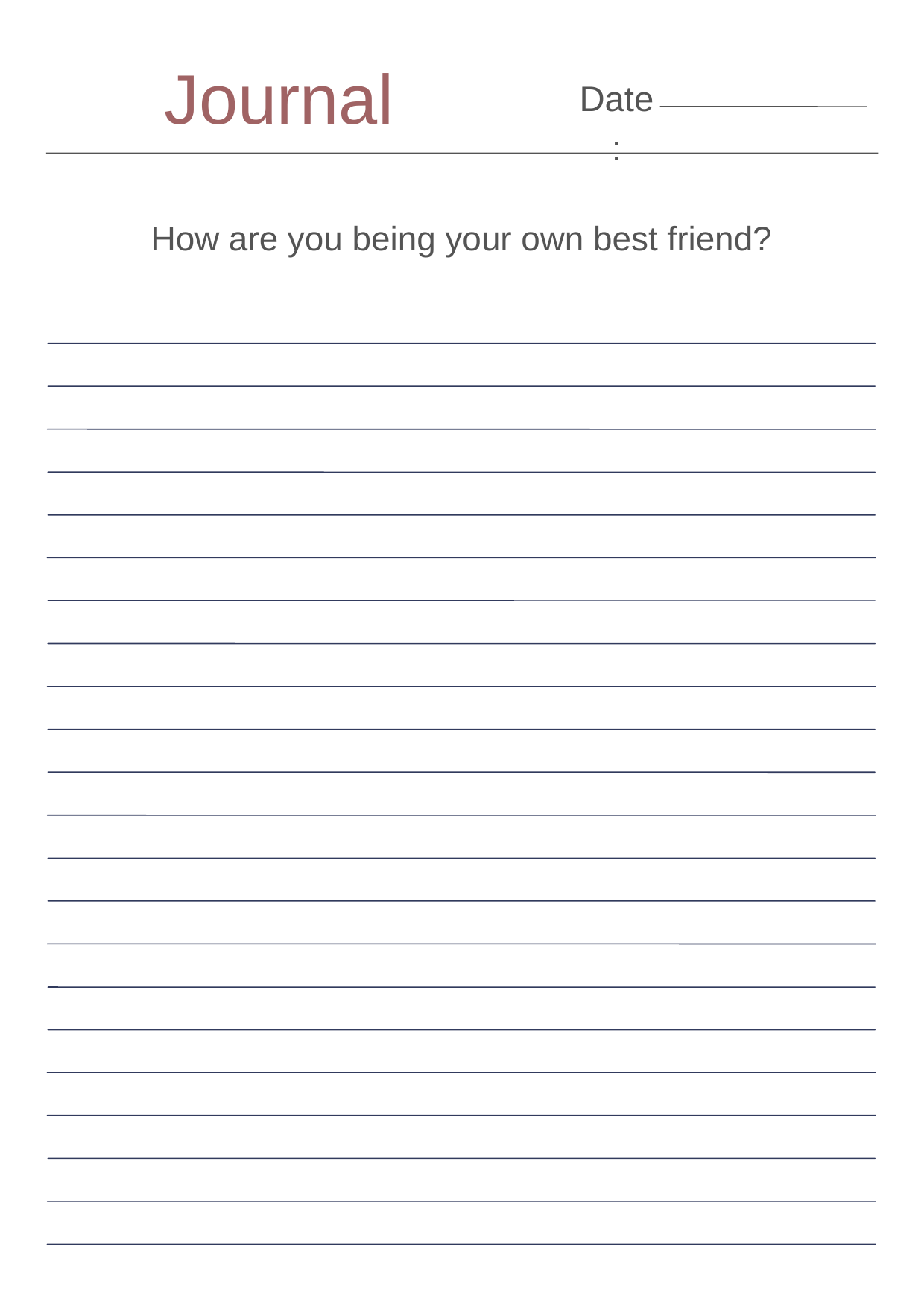

Journal
Date:

How are you being your own best friend?